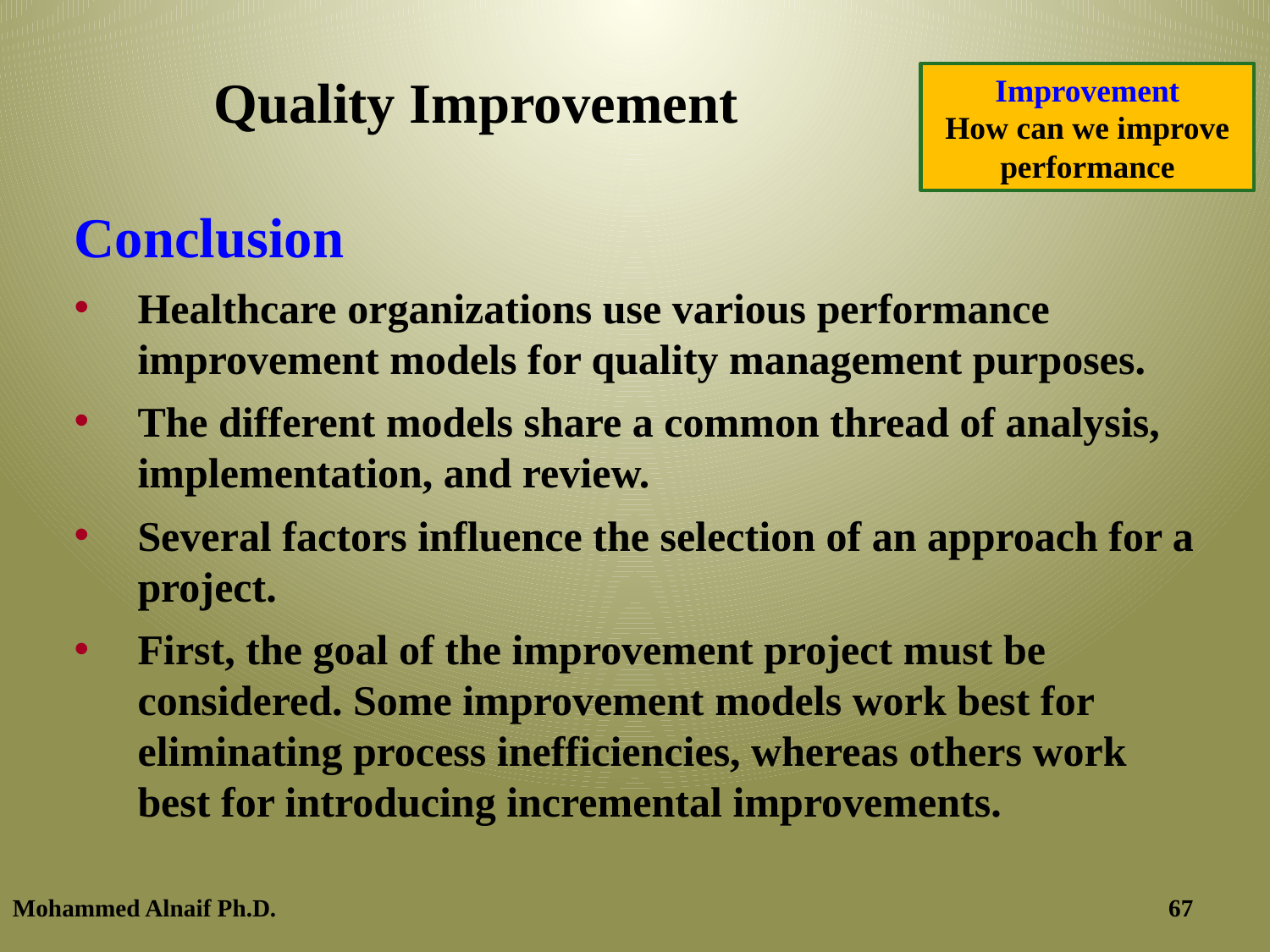

# Quality Improvement
Improvement
How can we improve performance
Conclusion
Healthcare organizations use various performance improvement models for quality management purposes.
The different models share a common thread of analysis, implementation, and review.
Several factors influence the selection of an approach for a project.
First, the goal of the improvement project must be considered. Some improvement models work best for eliminating process inefficiencies, whereas others work best for introducing incremental improvements.

Mohammed Alnaif Ph.D.
11/20/2016
67